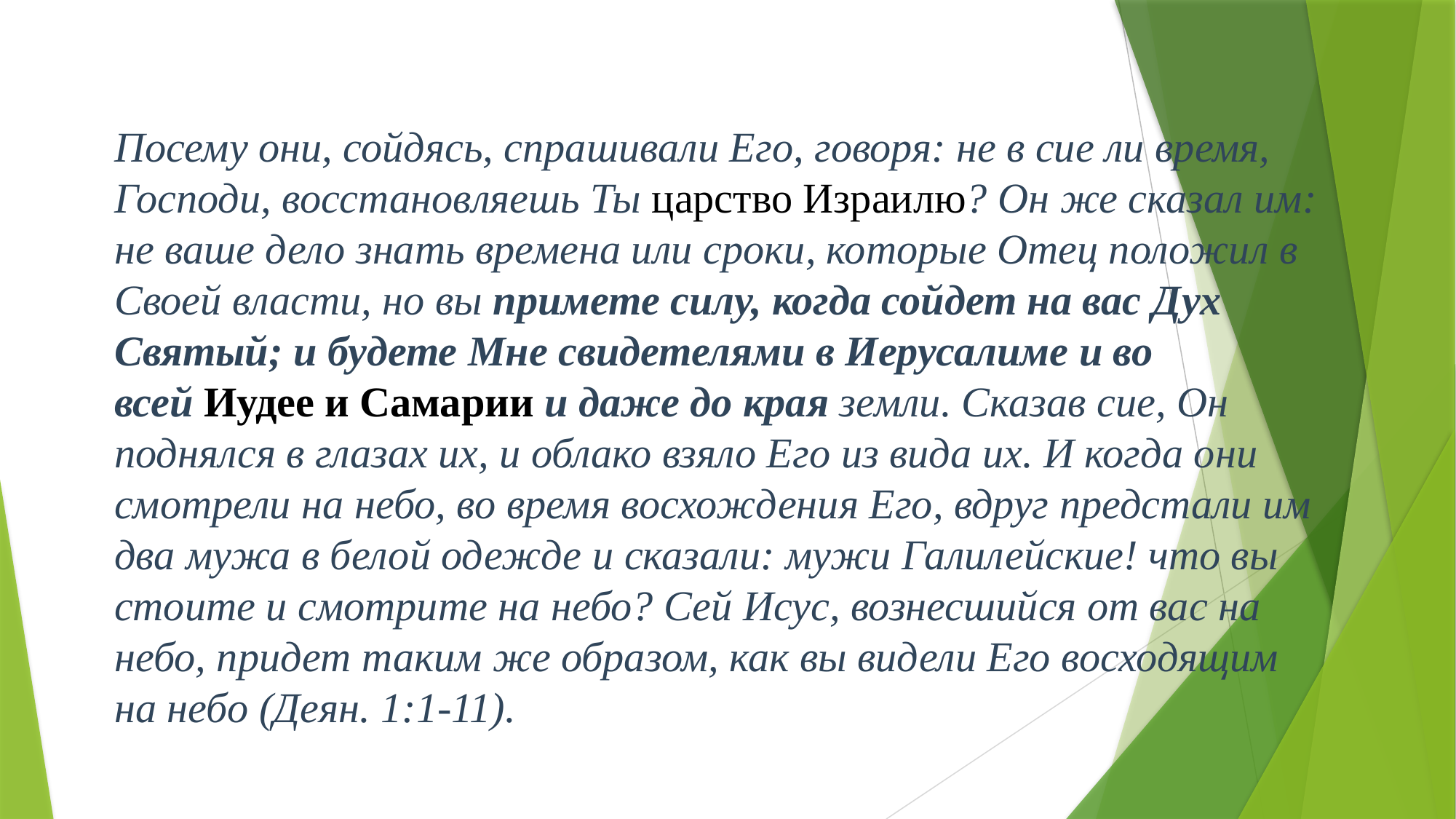

Посему они, сойдясь, спрашивали Его, говоря: не в сие ли время, Господи, восстановляешь Ты царство Израилю? Он же сказал им: не ваше дело знать времена или сроки, которые Отец положил в Своей власти, но вы примете силу, когда сойдет на вас Дух Святый; и будете Мне свидетелями в Иерусалиме и во всей Иудее и Самарии и даже до края земли. Сказав сие, Он поднялся в глазах их, и облако взяло Его из вида их. И когда они смотрели на небо, во время восхождения Его, вдруг предстали им два мужа в белой одежде и сказали: мужи Галилейские! что вы стоите и смотрите на небо? Сей Исус, вознесшийся от вас на небо, придет таким же образом, как вы видели Его восходящим на небо (Деян. 1:1-11).